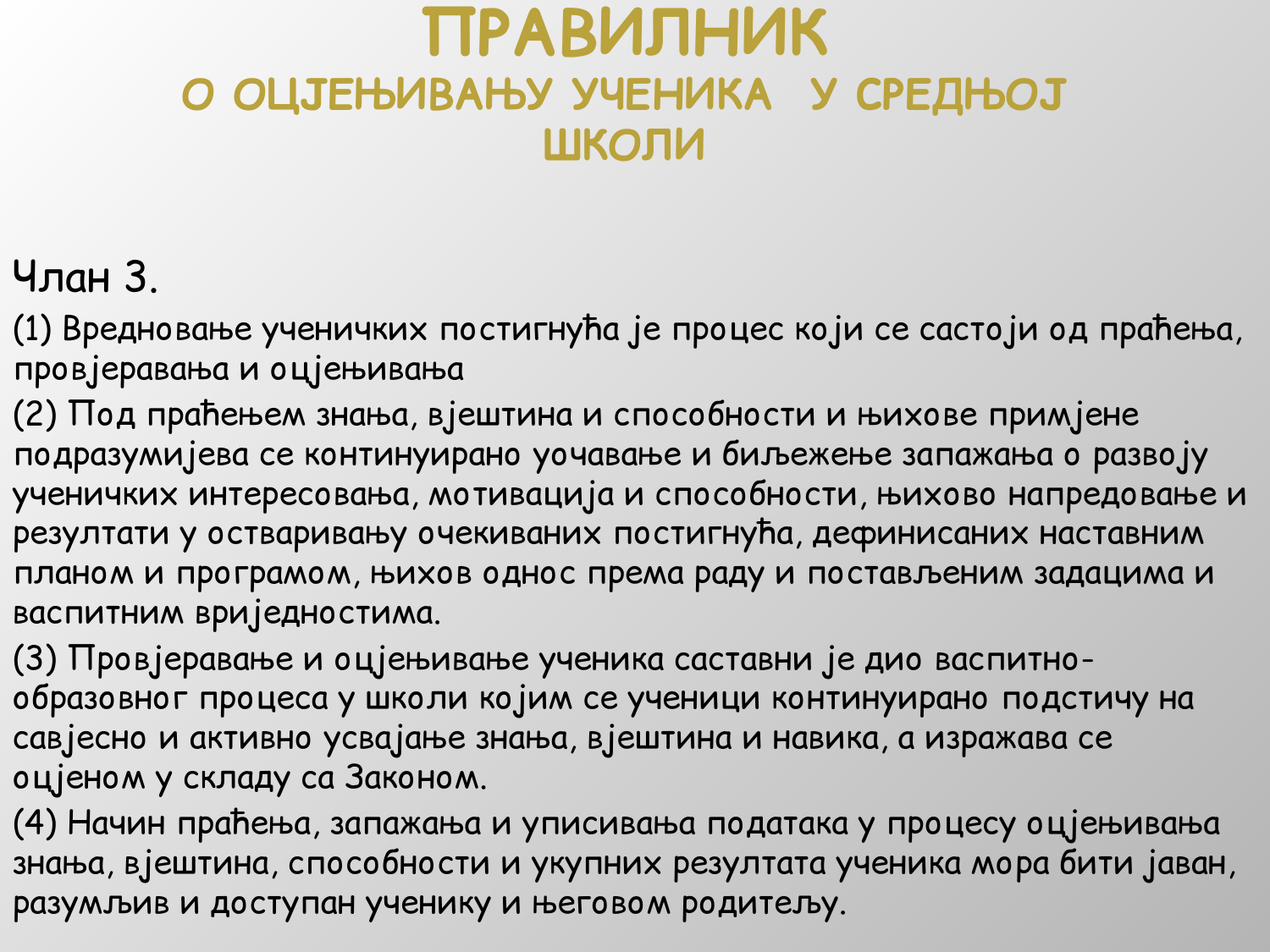

# ПРАВИЛНИК о оцјењивању ученика  у средњој школи
Члан 3.
(1) Вредновање ученичких постигнућа је процес који се састоји од праћења, провјеравања и оцјењивања
(2) Под праћењем знања, вјештина и способности и њихове примјене подразумијева се континуирано уочавање и биљежење запажања о развоју ученичких интересовања, мотивација и способности, њихово напредовање и резултати у остваривању очекиваних постигнућа, дефинисаних наставним планом и програмом, њихов однос према раду и постављеним задацима и васпитним вриједностима.
(3) Провјеравање и оцјењивање ученика саставни је дио васпитно-образовног процеса у школи којим се ученици континуирано подстичу на савјесно и активно усвајање знања, вјештина и навика, а изражава се оцјеном у складу са Законом.
(4) Начин праћења, запажања и уписивања података у процесу оцјењивања знања, вјештина, способности и укупних резултата ученика мора бити јаван, разумљив и доступан ученику и његовом родитељу.